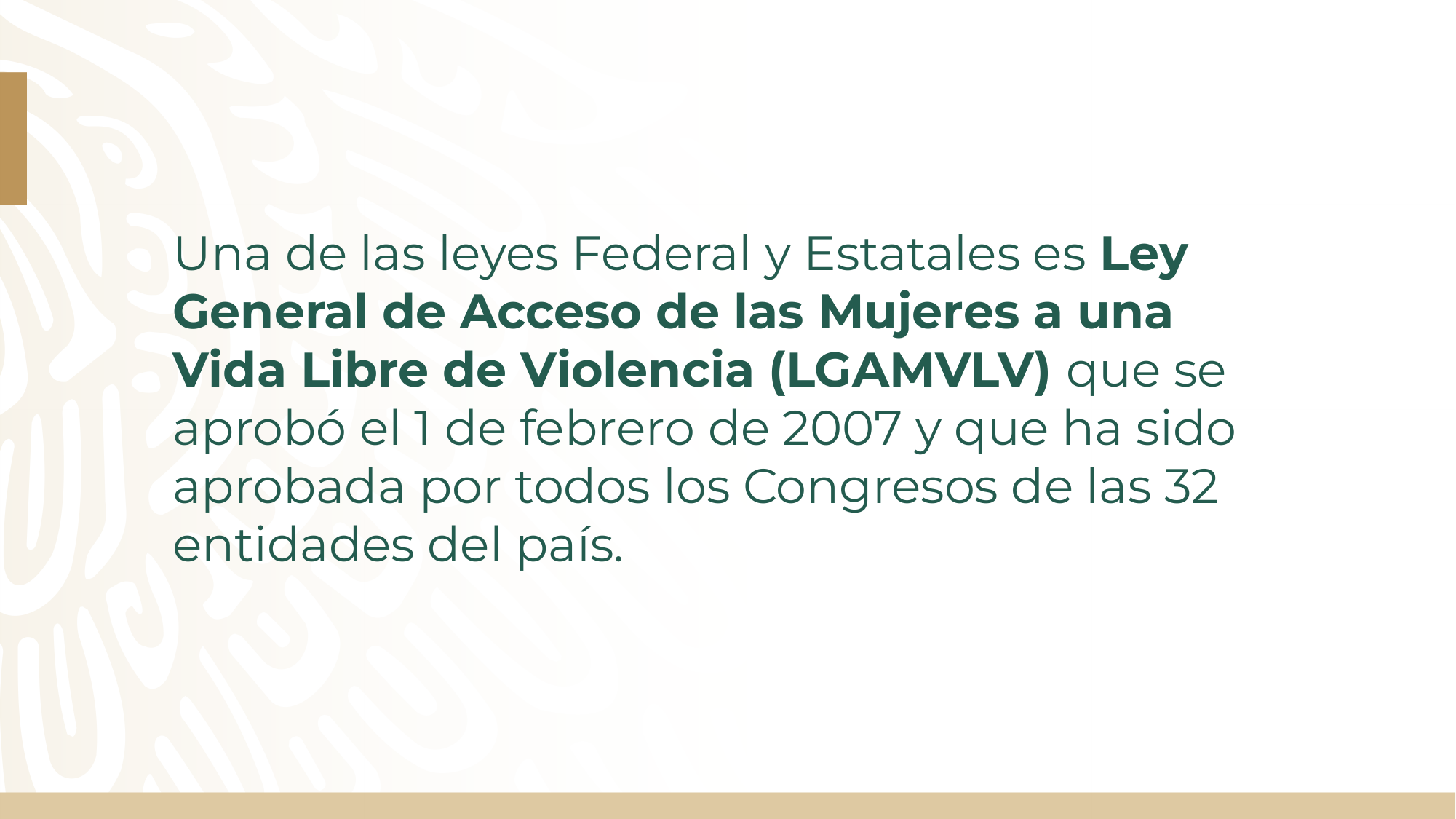

Una de las leyes Federal y Estatales es Ley General de Acceso de las Mujeres a una Vida Libre de Violencia (LGAMVLV) que se aprobó el 1 de febrero de 2007 y que ha sido aprobada por todos los Congresos de las 32 entidades del país.